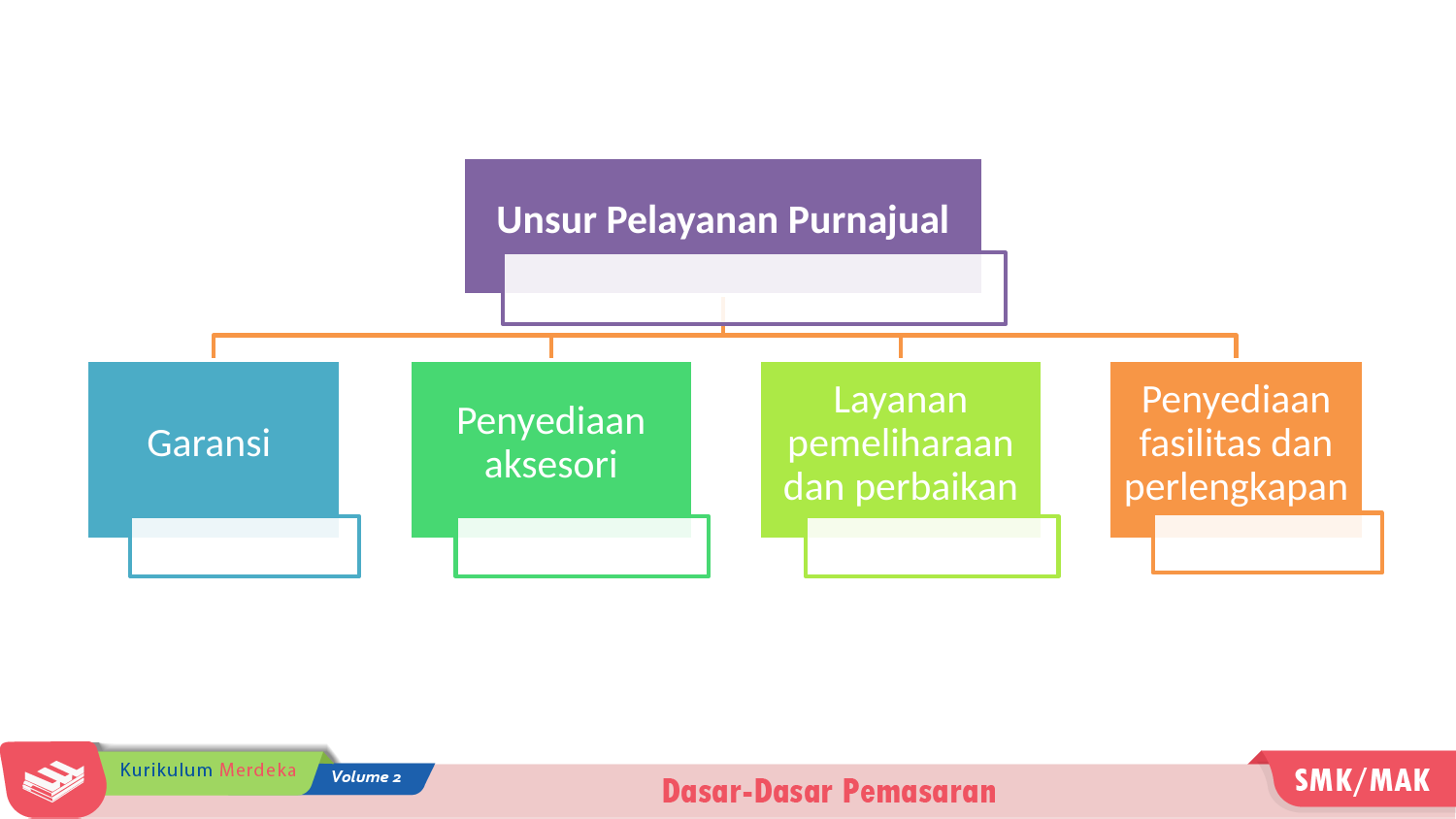

Unsur Pelayanan Purnajual

Garansi

Penyediaan aksesori

Layanan pemeliharaan dan perbaikan

Penyediaan fasilitas dan perlengkapan